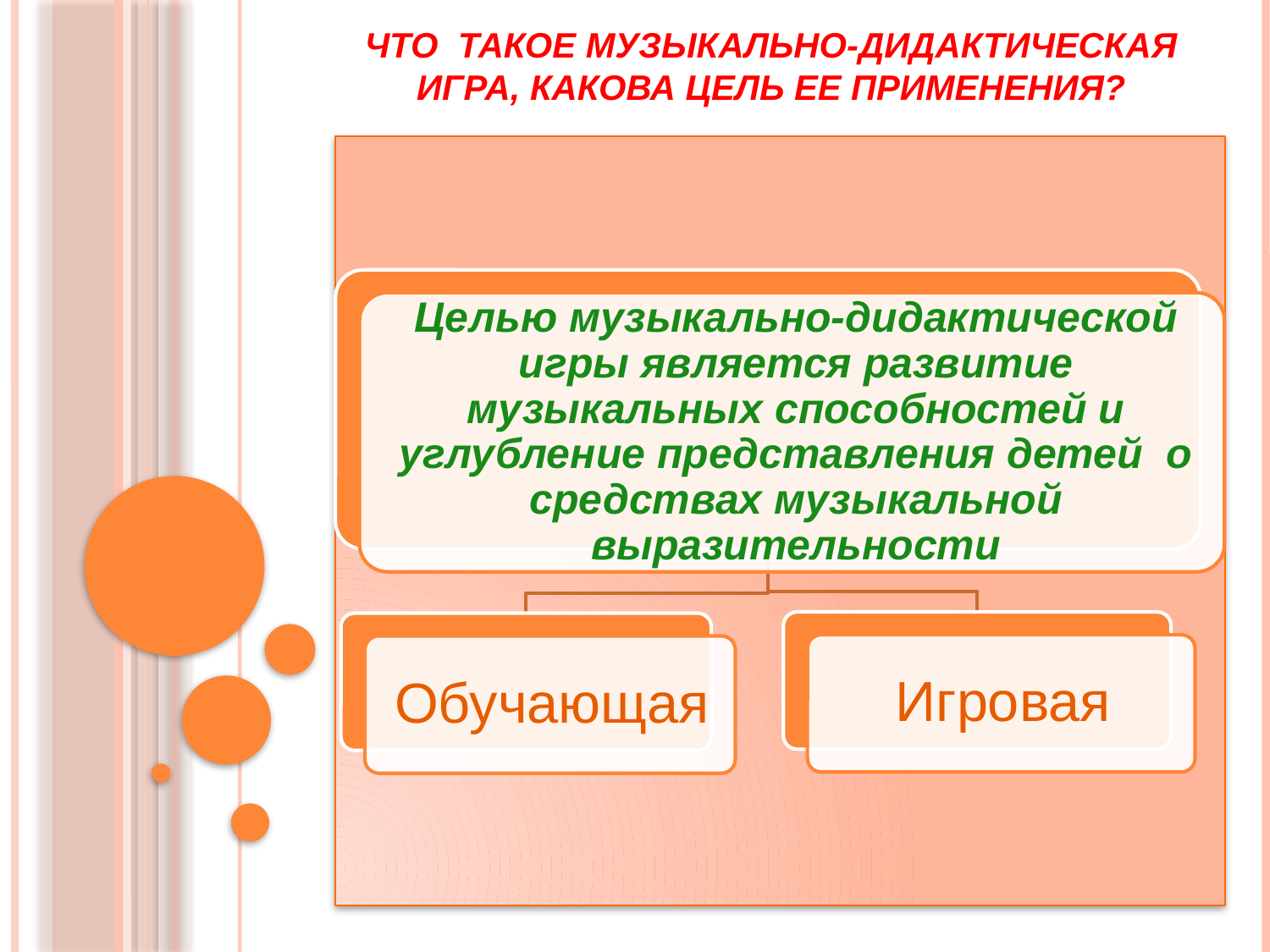

# Что  такое музыкально-дидактическая игра, какова цель ее применения?

Целью музыкально-дидактической игры является развитие музыкальных способностей и углубление представления детей  о средствах музыкальной выразительности
Обучающая
Игровая